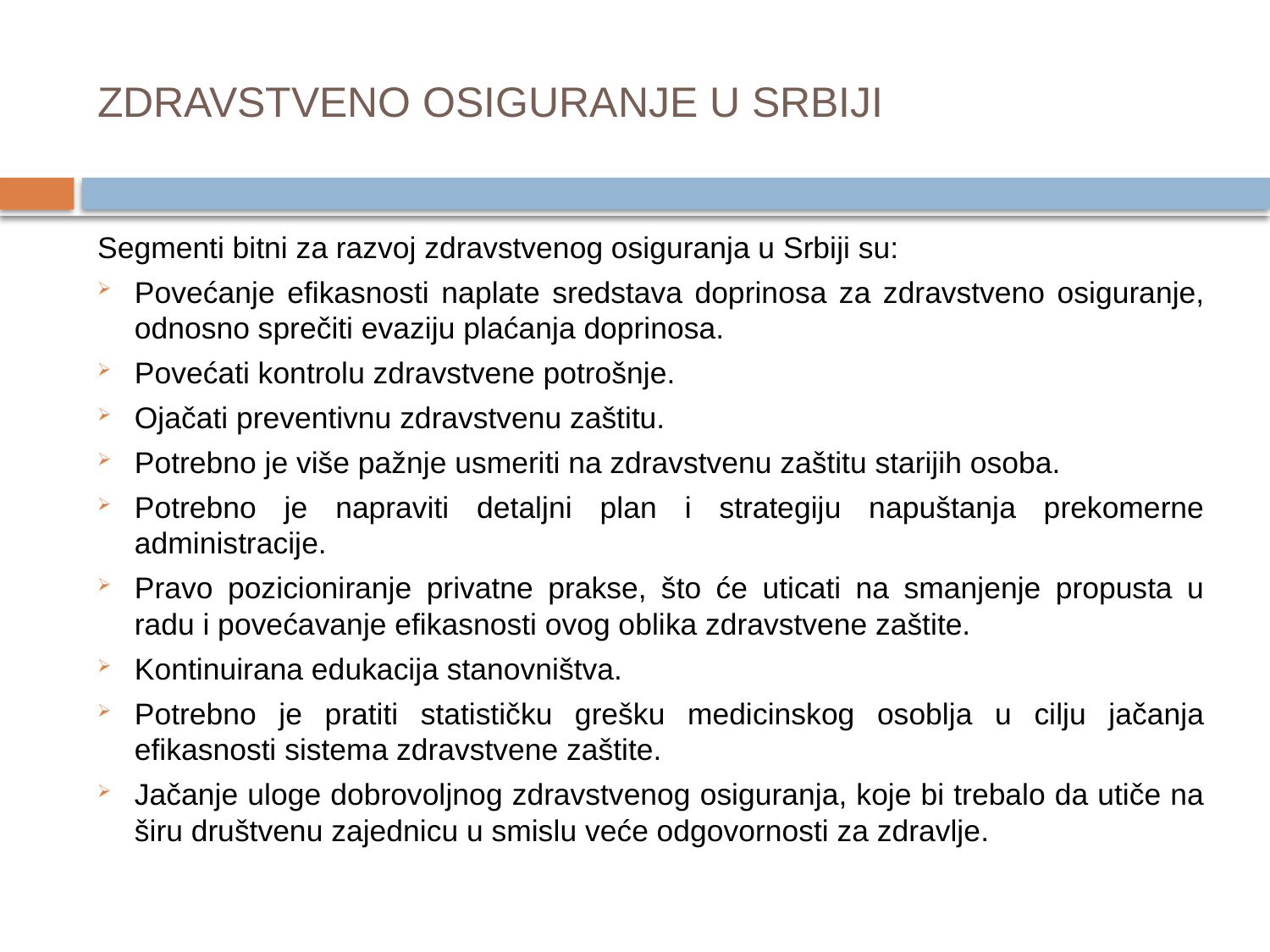

# ZDRAVSTVENO OSIGURANJE U SRBIJI
Segmenti bitni za razvoj zdravstvenog osiguranja u Srbiji su:
Povećanje efikasnosti naplate sredstava doprinosa za zdravstveno osiguranje, odnosno sprečiti evaziju plaćanja doprinosa.
Povećati kontrolu zdravstvene potrošnje.
Ojačati preventivnu zdravstvenu zaštitu.
Potrebno je više pažnje usmeriti na zdravstvenu zaštitu starijih osoba.
Potrebno je napraviti detaljni plan i strategiju napuštanja prekomerne administracije.
Pravo pozicioniranje privatne prakse, što će uticati na smanjenje propusta u radu i povećavanje efikasnosti ovog oblika zdravstvene zaštite.
Kontinuirana edukacija stanovništva.
Potrebno je pratiti statističku grešku medicinskog osoblja u cilju jačanja efikasnosti sistema zdravstvene zaštite.
Jačanje uloge dobrovoljnog zdravstvenog osiguranja, koje bi trebalo da utiče na širu društvenu zajednicu u smislu veće odgovornosti za zdravlje.